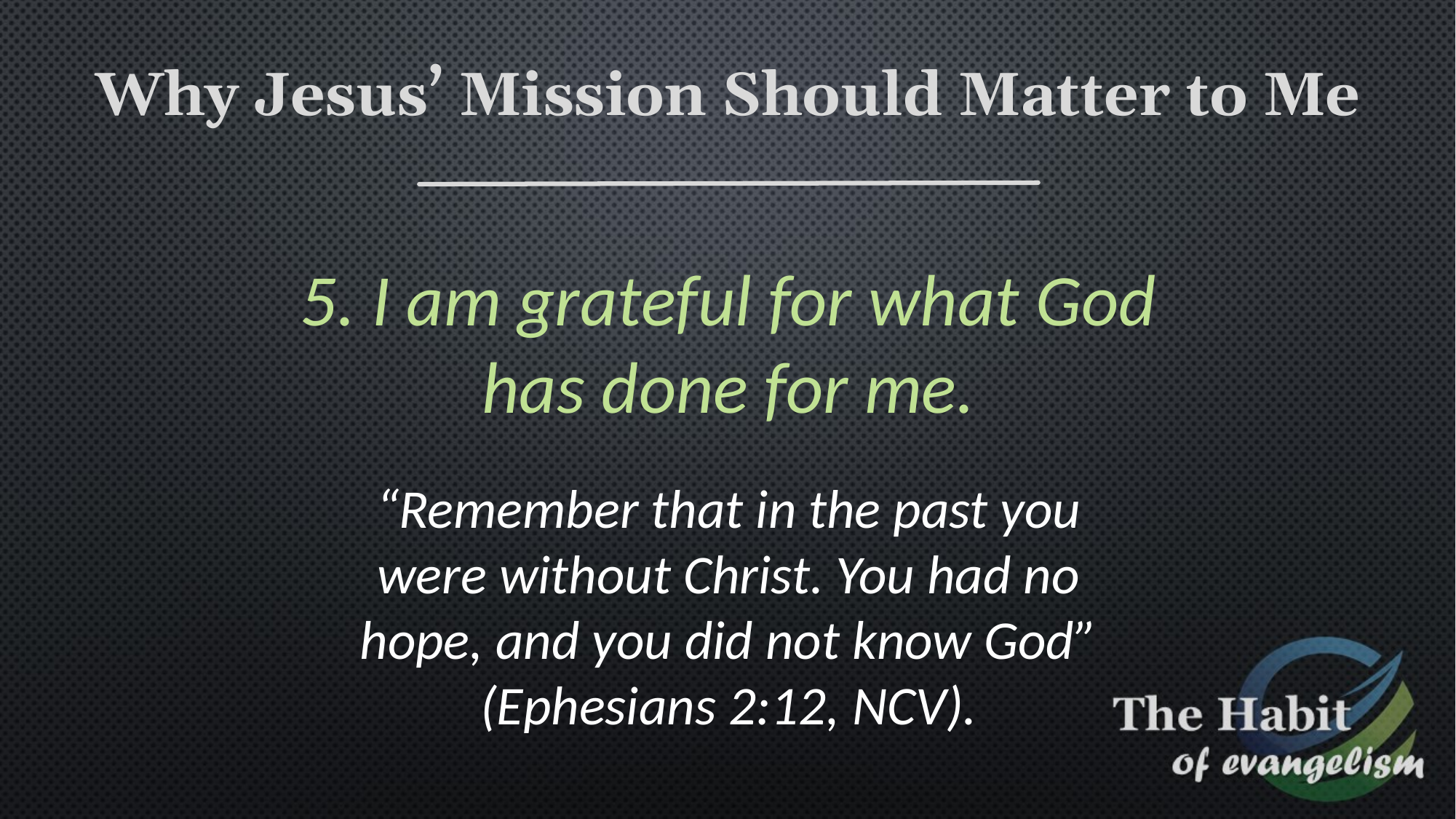

Why Jesus’ Mission Should Matter to Me
5. I am grateful for what God has done for me.
“Remember that in the past you were without Christ. You had no hope, and you did not know God” (Ephesians 2:12, NCV).